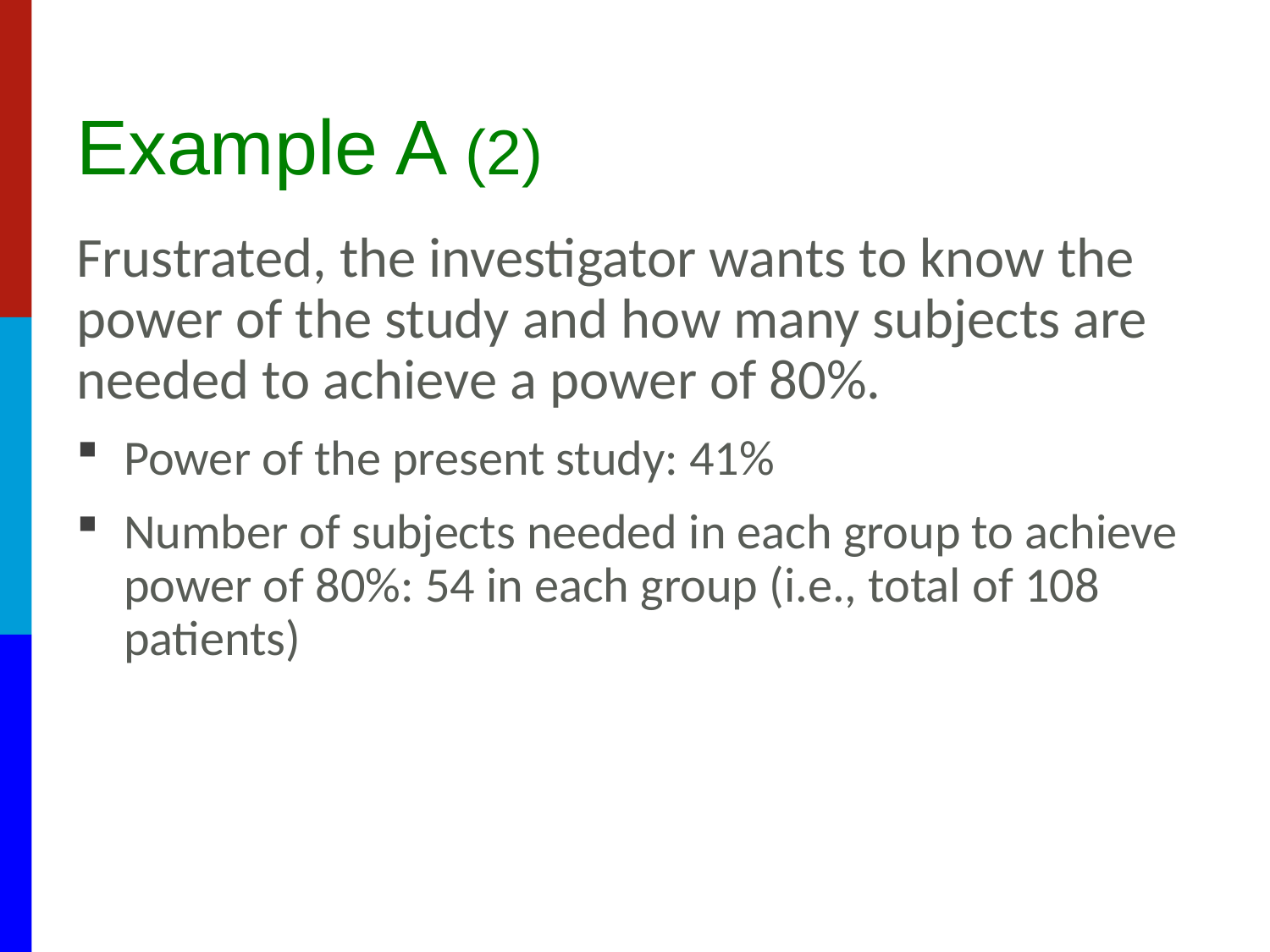

# Example A (2)
Frustrated, the investigator wants to know the power of the study and how many subjects are needed to achieve a power of 80%.
Power of the present study: 41%
Number of subjects needed in each group to achieve power of 80%: 54 in each group (i.e., total of 108 patients)